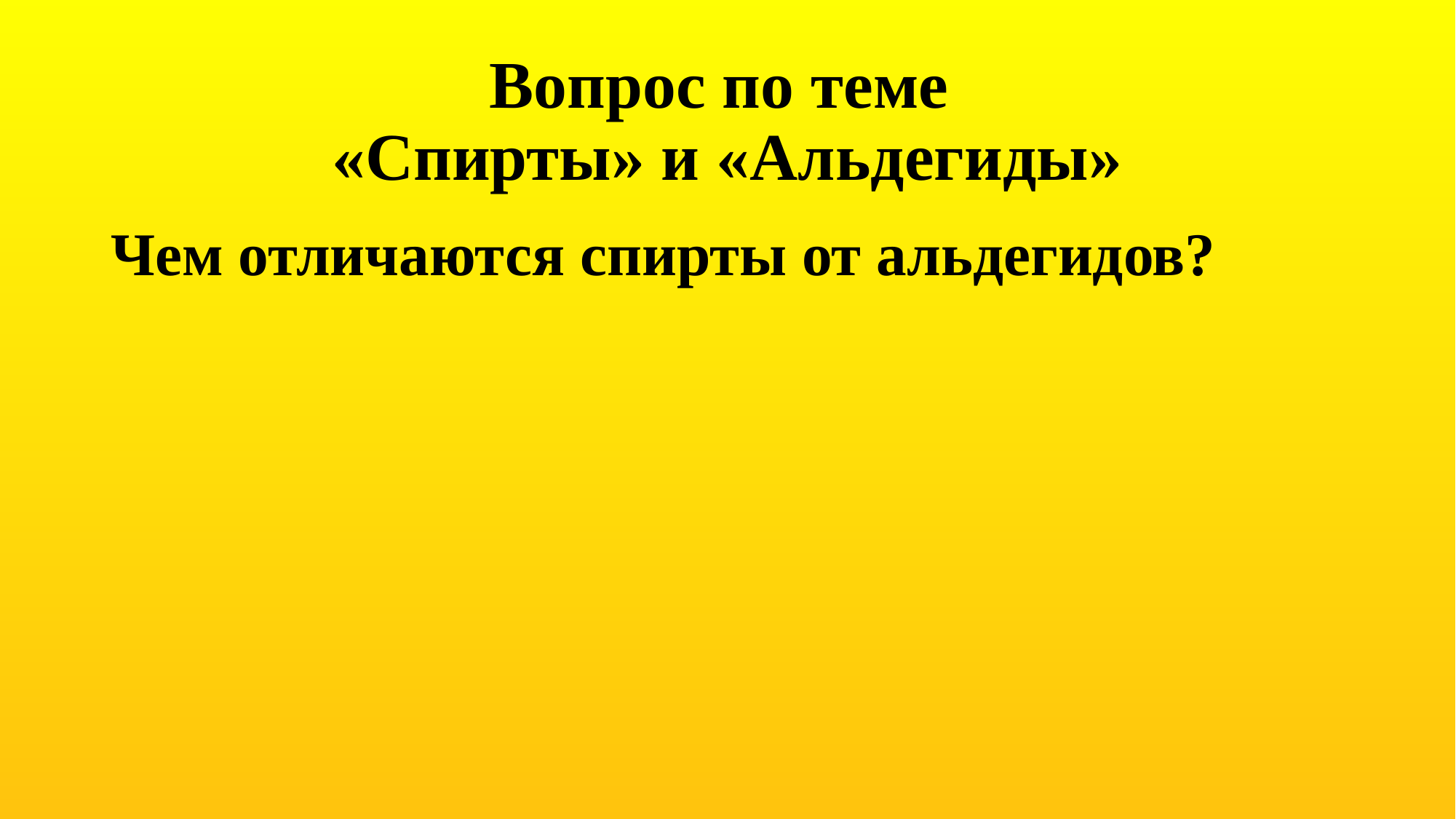

# Вопрос по теме «Спирты» и «Альдегиды»
Чем отличаются спирты от альдегидов?